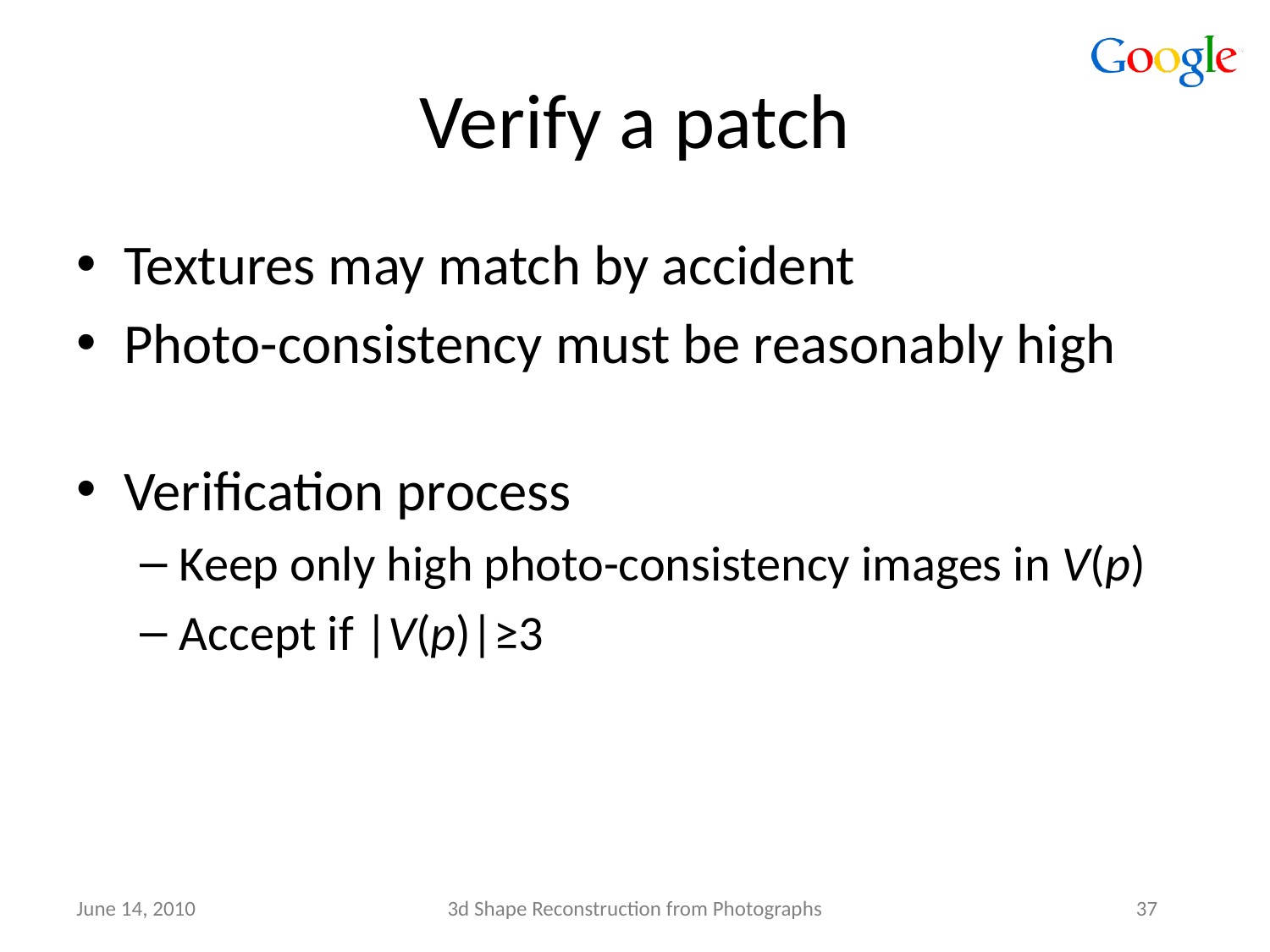

# Verify a patch
Textures may match by accident
Photo-consistency must be reasonably high
Verification process
Keep only high photo-consistency images in V(p)
Accept if |V(p)|≥3